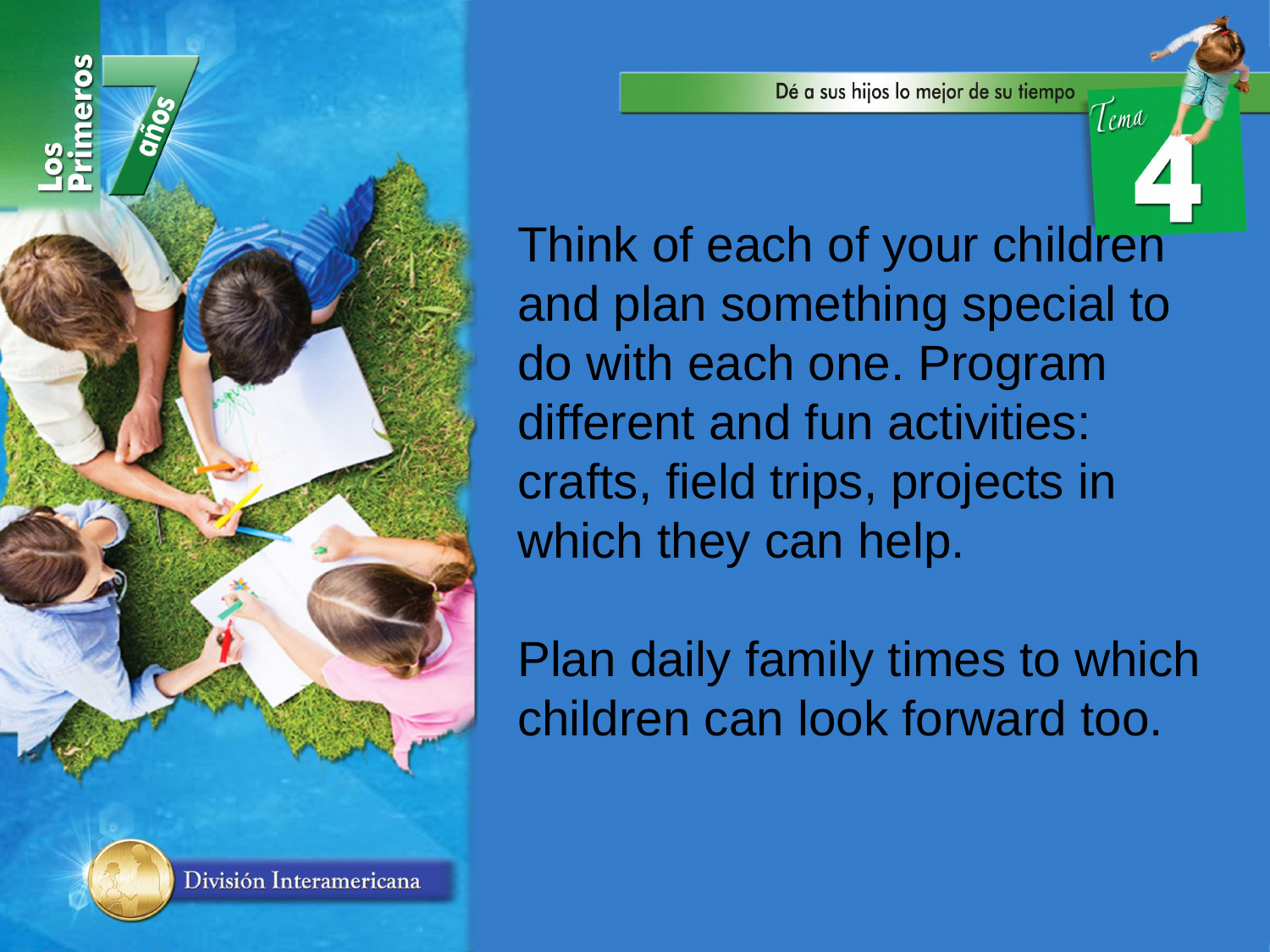

Think of each of your children and plan something special to do with each one. Program different and fun activities:  crafts, field trips, projects in which they can help.

Plan daily family times to which children can look forward too.